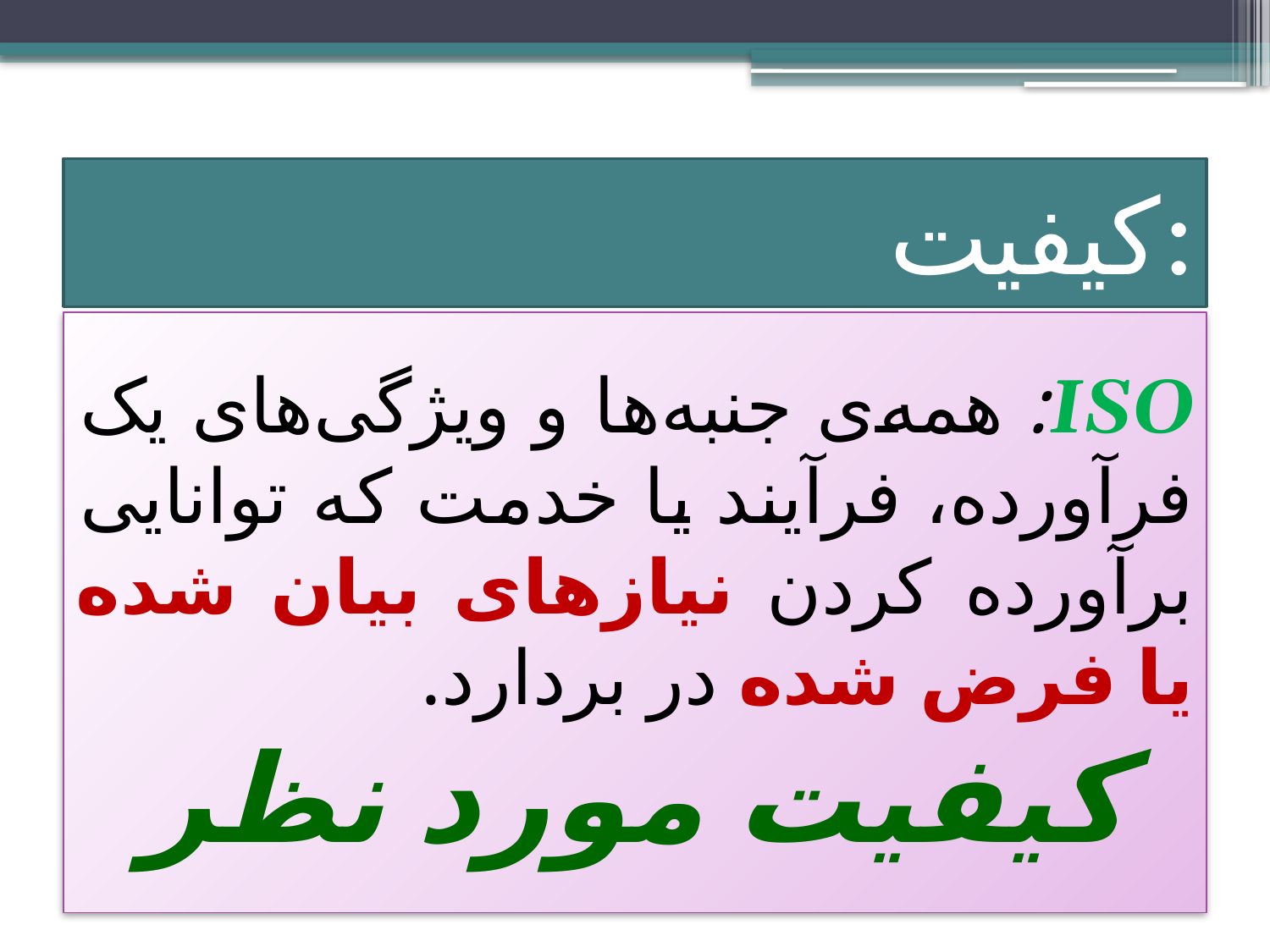

# کیفیت:
ISO: همه‌ی جنبه‌ها و ویژگی‌های یک فرآورده، فرآیند یا خدمت که توانایی برآورده کردن نیازهای بیان شده یا فرض شده در بردارد.
کیفیت مورد نظر